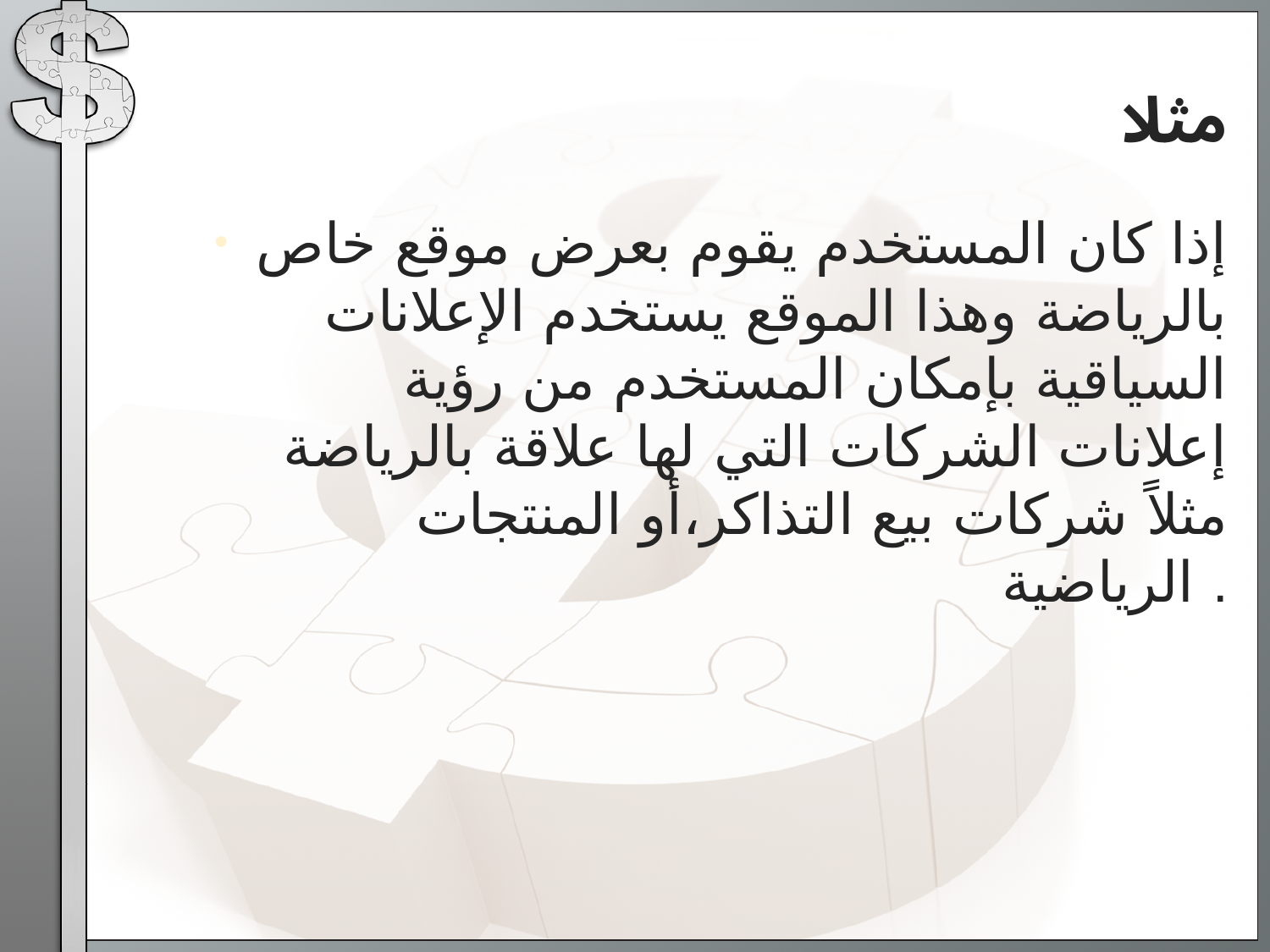

# مثلا
 إذا كان المستخدم يقوم بعرض موقع خاص بالرياضة وهذا الموقع يستخدم الإعلانات السياقية بإمكان المستخدم من رؤية إعلانات الشركات التي لها علاقة بالرياضة مثلاً شركات بيع التذاكر،أو المنتجات الرياضية .